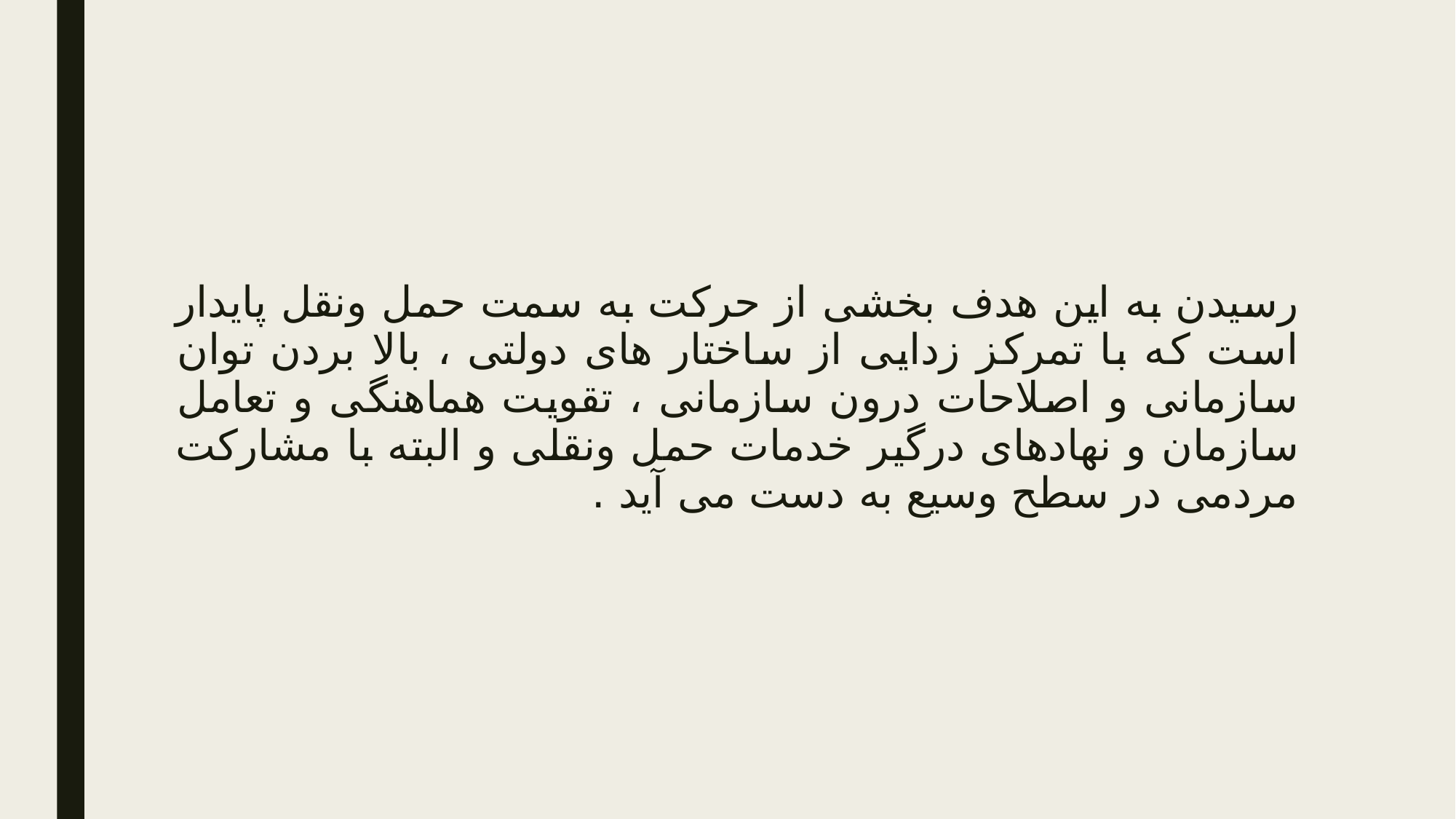

رسیدن به این هدف بخشی از حرکت به سمت حمل ونقل پایدار است که با تمرکز زدایی از ساختار های دولتی ، بالا بردن توان سازمانی و اصلاحات درون سازمانی ، تقویت هماهنگی و تعامل سازمان و نهادهای درگیر خدمات حمل ونقلی و البته با مشارکت مردمی در سطح وسیع به دست می آید .